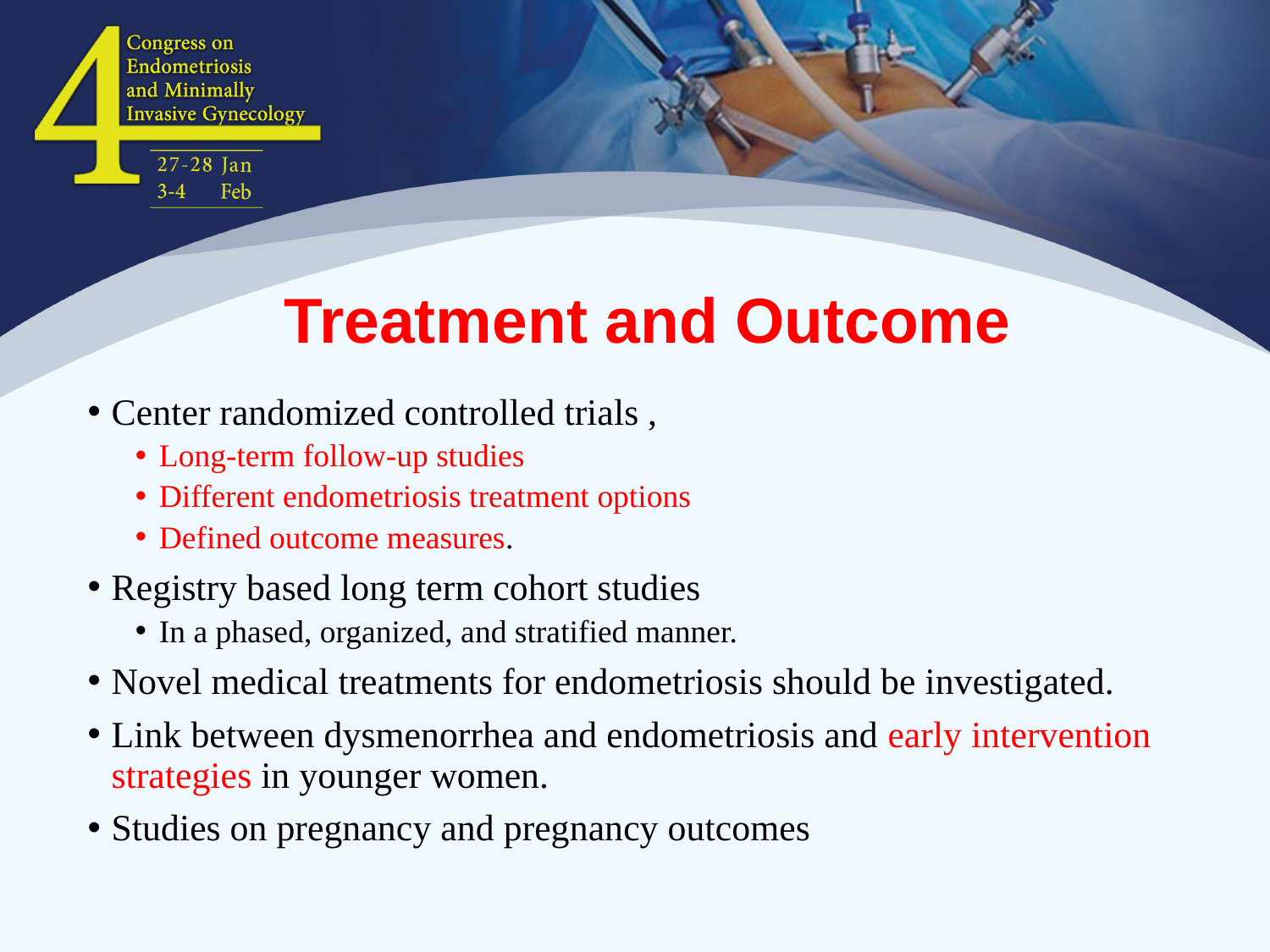

# Treatment and Outcome
Center randomized controlled trials ,
Long-term follow-up studies
Different endometriosis treatment options
Defined outcome measures.
Registry based long term cohort studies
In a phased, organized, and stratified manner.
Novel medical treatments for endometriosis should be investigated.
Link between dysmenorrhea and endometriosis and early intervention strategies in younger women.
Studies on pregnancy and pregnancy outcomes